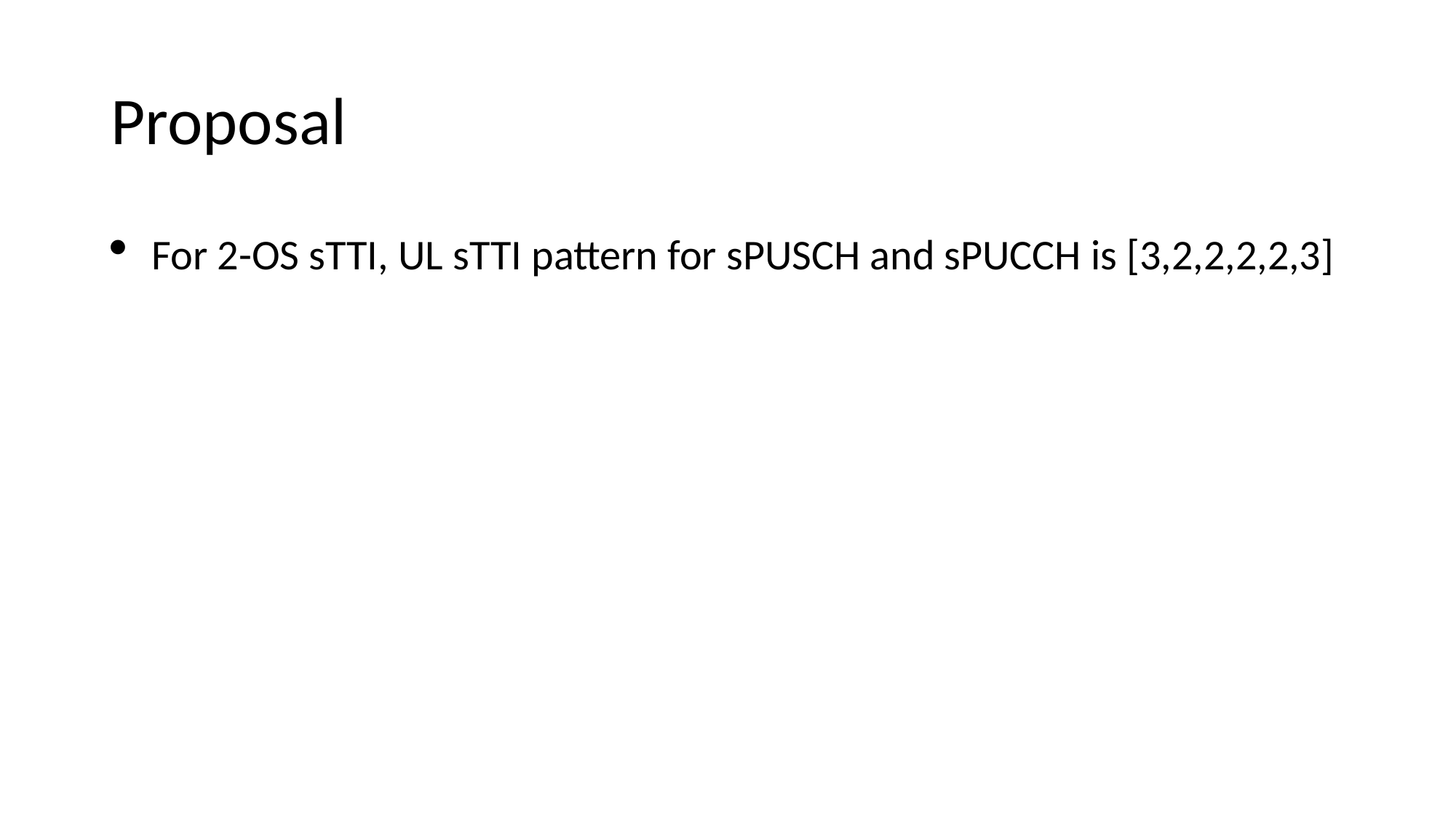

# Proposal
For 2-OS sTTI, UL sTTI pattern for sPUSCH and sPUCCH is [3,2,2,2,2,3]